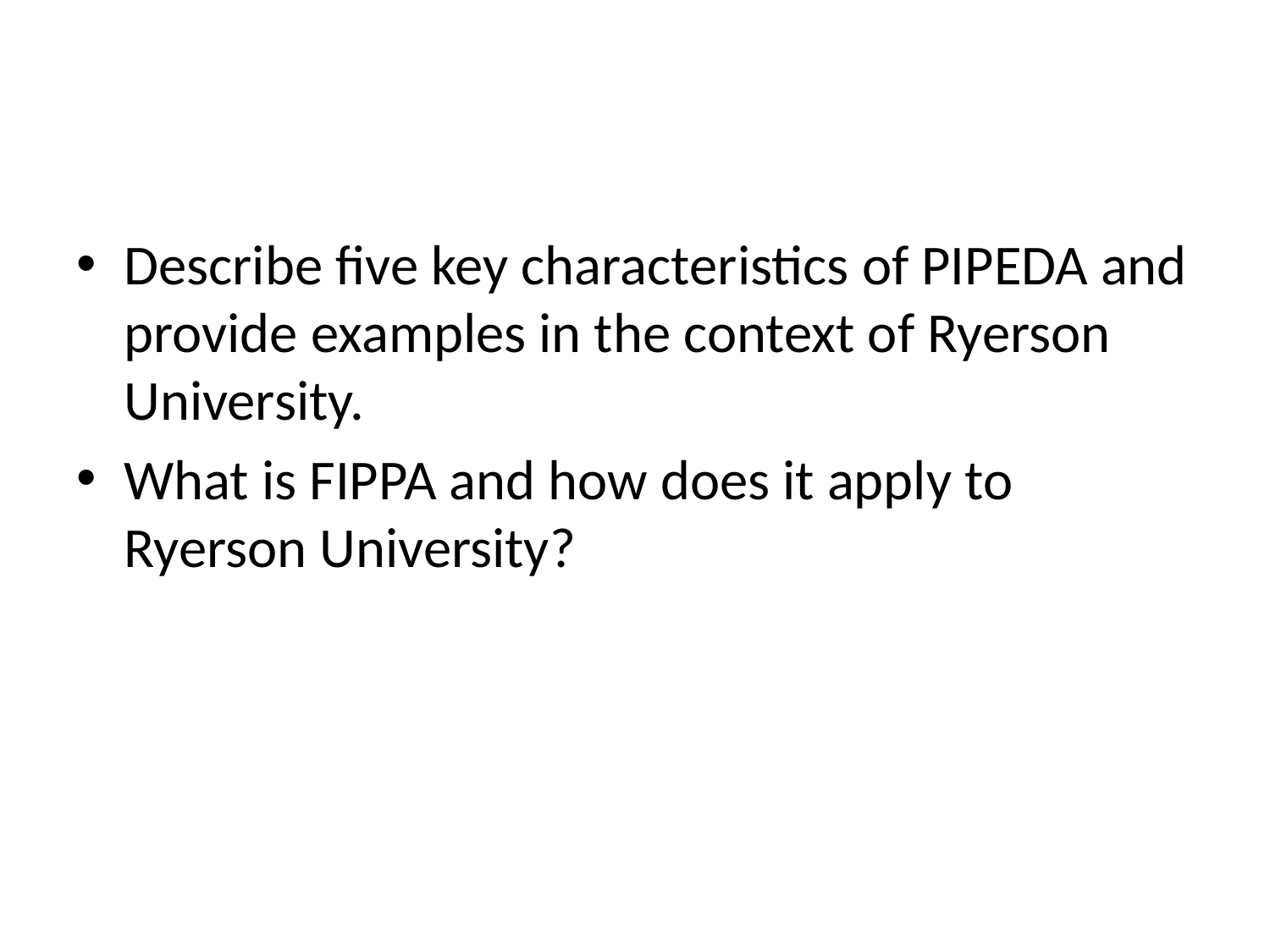

#
Describe five key characteristics of PIPEDA and provide examples in the context of Ryerson University.
What is FIPPA and how does it apply to Ryerson University?